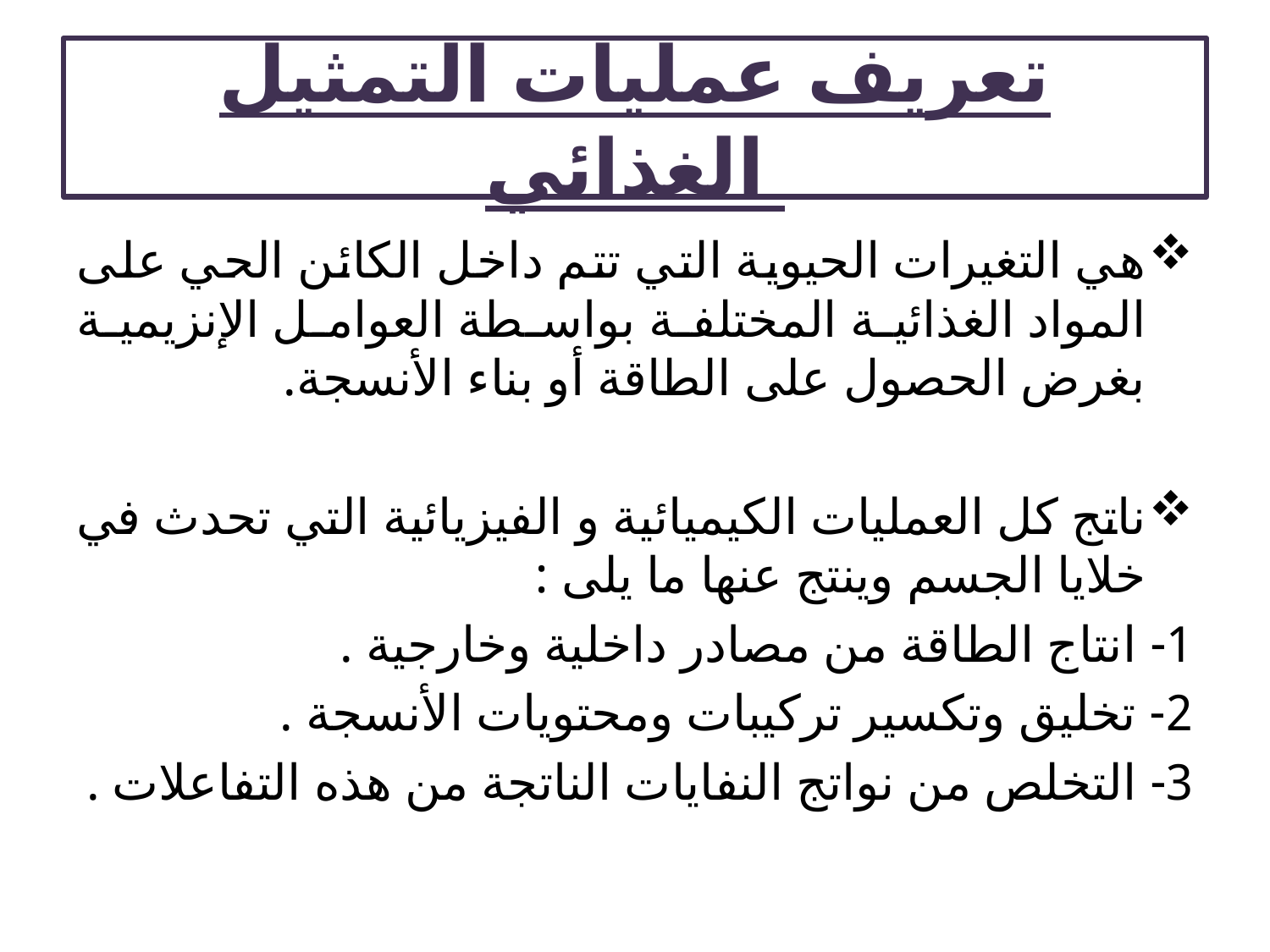

# تعريف عمليات التمثيل الغذائي
هي التغيرات الحيوية التي تتم داخل الكائن الحي على المواد الغذائية المختلفة بواسطة العوامل الإنزيمية بغرض الحصول على الطاقة أو بناء الأنسجة.

ناتج كل العمليات الكيميائية و الفيزيائية التي تحدث في خلايا الجسم وينتج عنها ما يلى :
1- انتاج الطاقة من مصادر داخلية وخارجية .
2- تخليق وتكسير تركيبات ومحتويات الأنسجة .
3- التخلص من نواتج النفايات الناتجة من هذه التفاعلات .